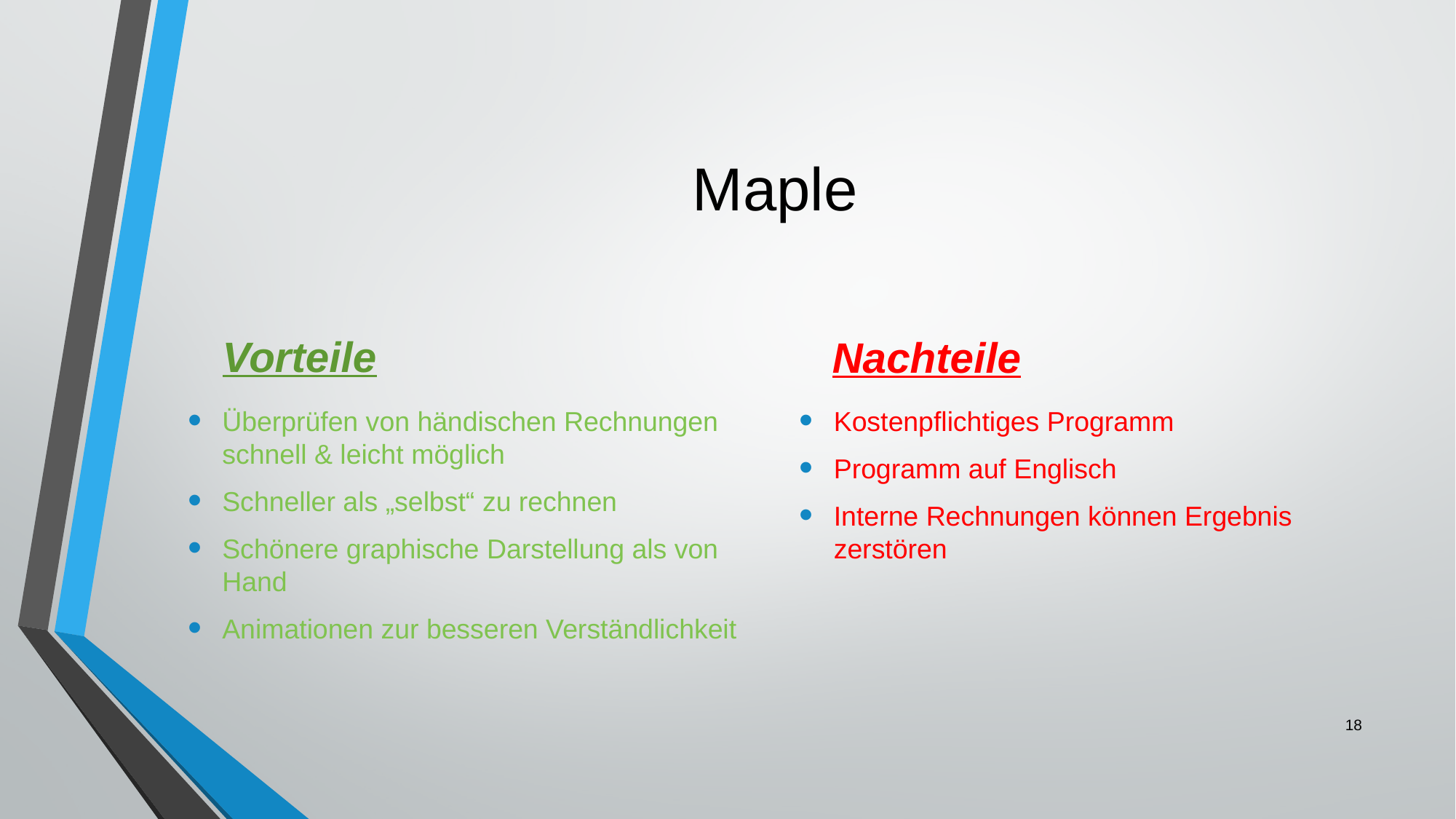

# Maple
Vorteile
Nachteile
Überprüfen von händischen Rechnungen schnell & leicht möglich
Schneller als „selbst“ zu rechnen
Schönere graphische Darstellung als von Hand
Animationen zur besseren Verständlichkeit
Kostenpflichtiges Programm
Programm auf Englisch
Interne Rechnungen können Ergebnis zerstören
18